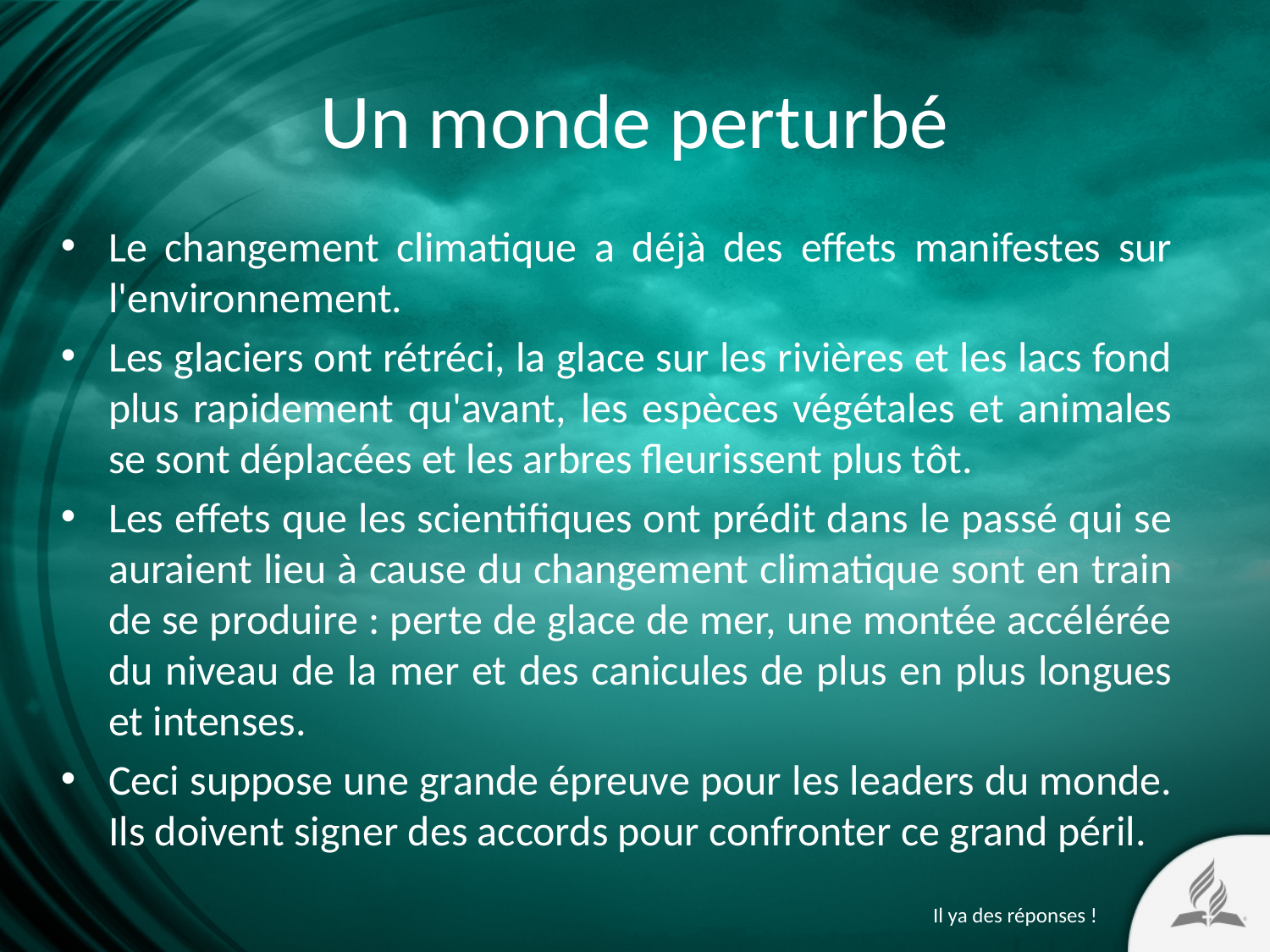

# Un monde perturbé
Le changement climatique a déjà des effets manifestes sur l'environnement.
Les glaciers ont rétréci, la glace sur les rivières et les lacs fond plus rapidement qu'avant, les espèces végétales et animales se sont déplacées et les arbres fleurissent plus tôt.
Les effets que les scientifiques ont prédit dans le passé qui se auraient lieu à cause du changement climatique sont en train de se produire : perte de glace de mer, une montée accélérée du niveau de la mer et des canicules de plus en plus longues et intenses.
Ceci suppose une grande épreuve pour les leaders du monde. Ils doivent signer des accords pour confronter ce grand péril.
Il ya des réponses !